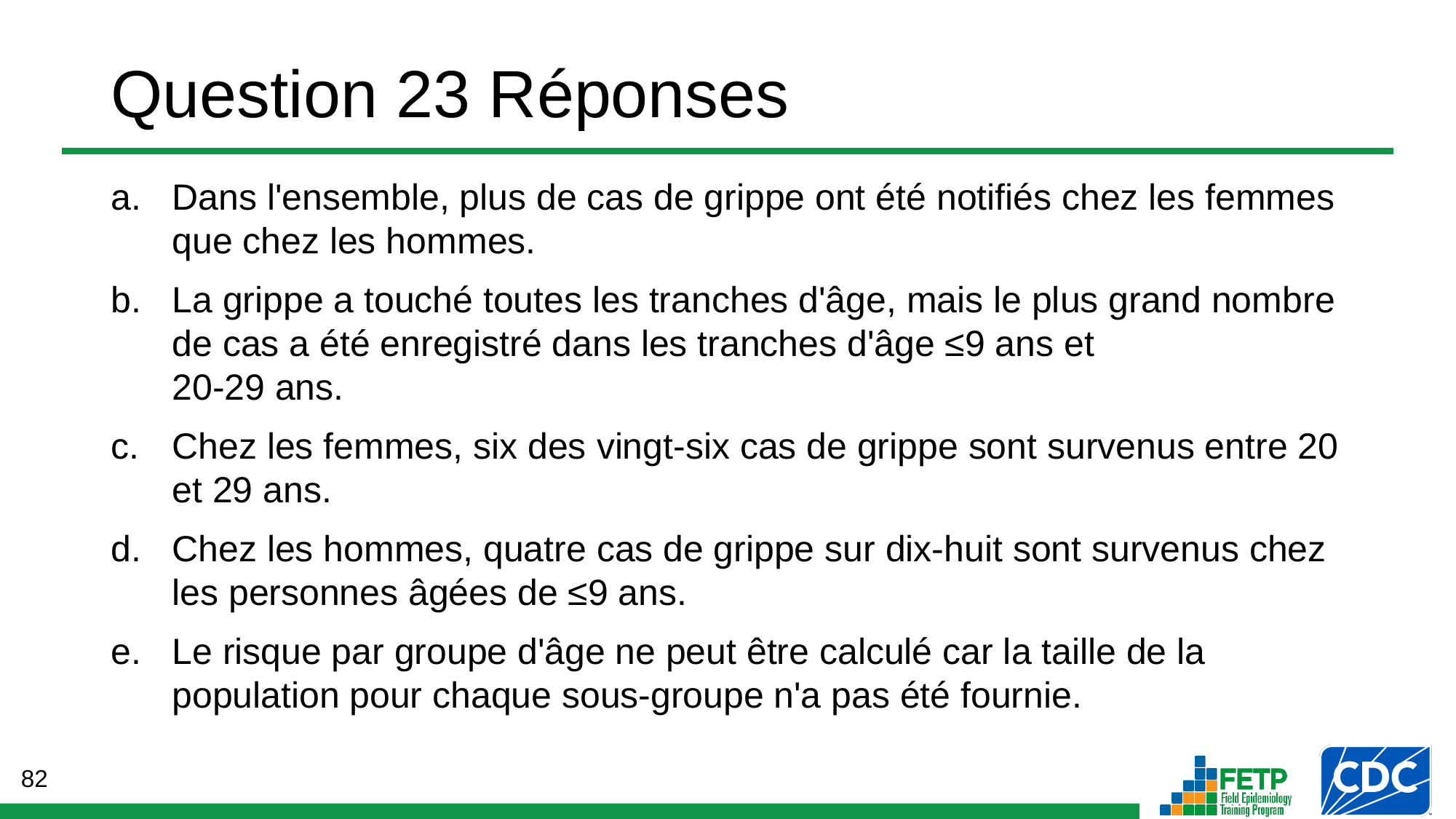

# Question 23 Réponses
Dans l'ensemble, plus de cas de grippe ont été notifiés chez les femmes que chez les hommes.
La grippe a touché toutes les tranches d'âge, mais le plus grand nombre de cas a été enregistré dans les tranches d'âge ≤9 ans et
20-29 ans.
Chez les femmes, six des vingt-six cas de grippe sont survenus entre 20 et 29 ans.
Chez les hommes, quatre cas de grippe sur dix-huit sont survenus chez les personnes âgées de ≤9 ans.
Le risque par groupe d'âge ne peut être calculé car la taille de la population pour chaque sous-groupe n'a pas été fournie.